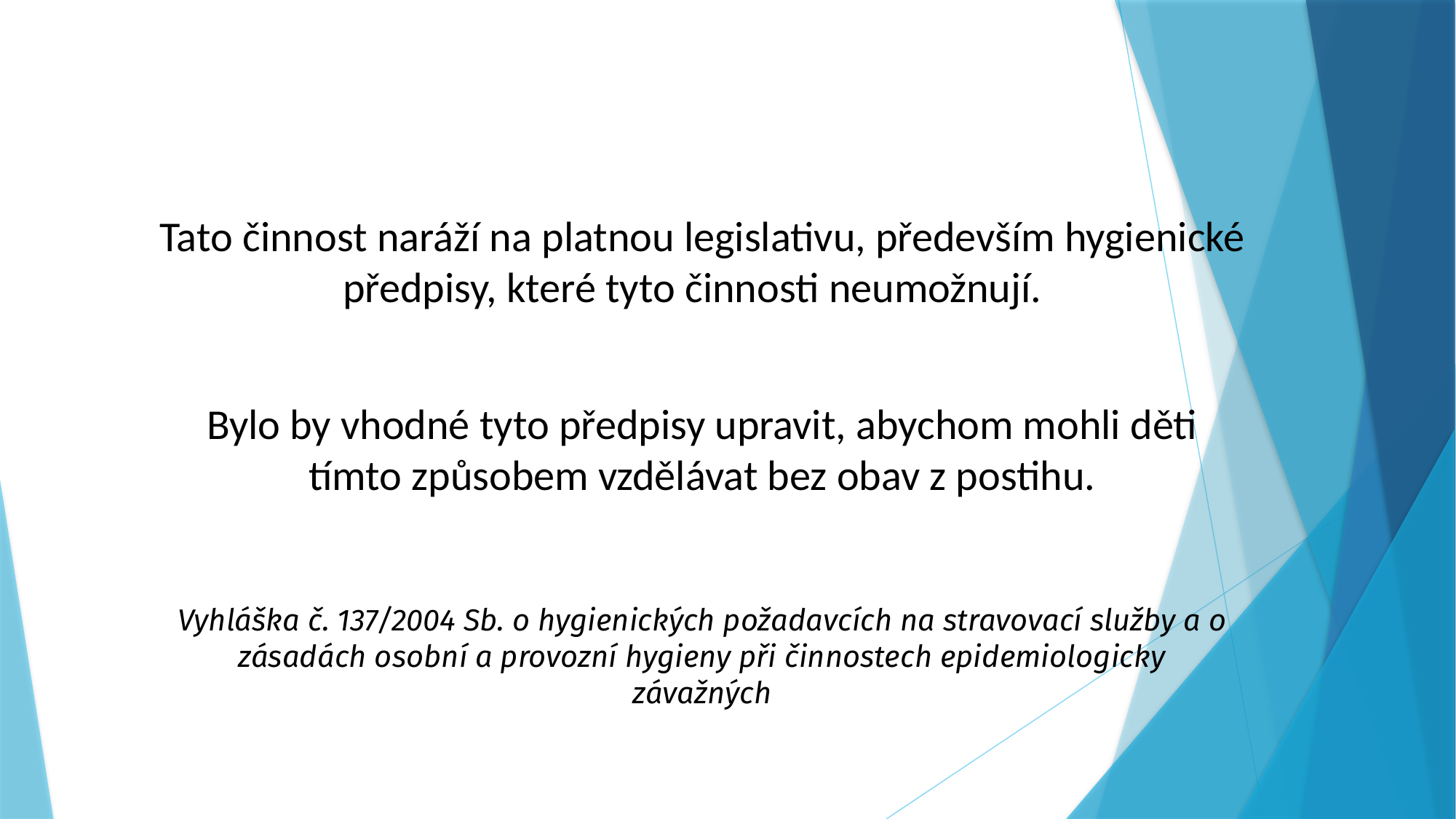

Tato činnost naráží na platnou legislativu, především hygienické předpisy, které tyto činnosti neumožnují.
Bylo by vhodné tyto předpisy upravit, abychom mohli děti tímto způsobem vzdělávat bez obav z postihu.

Vyhláška č. 137/2004 Sb. o hygienických požadavcích na stravovací služby a o zásadách osobní a provozní hygieny při činnostech epidemiologicky závažných